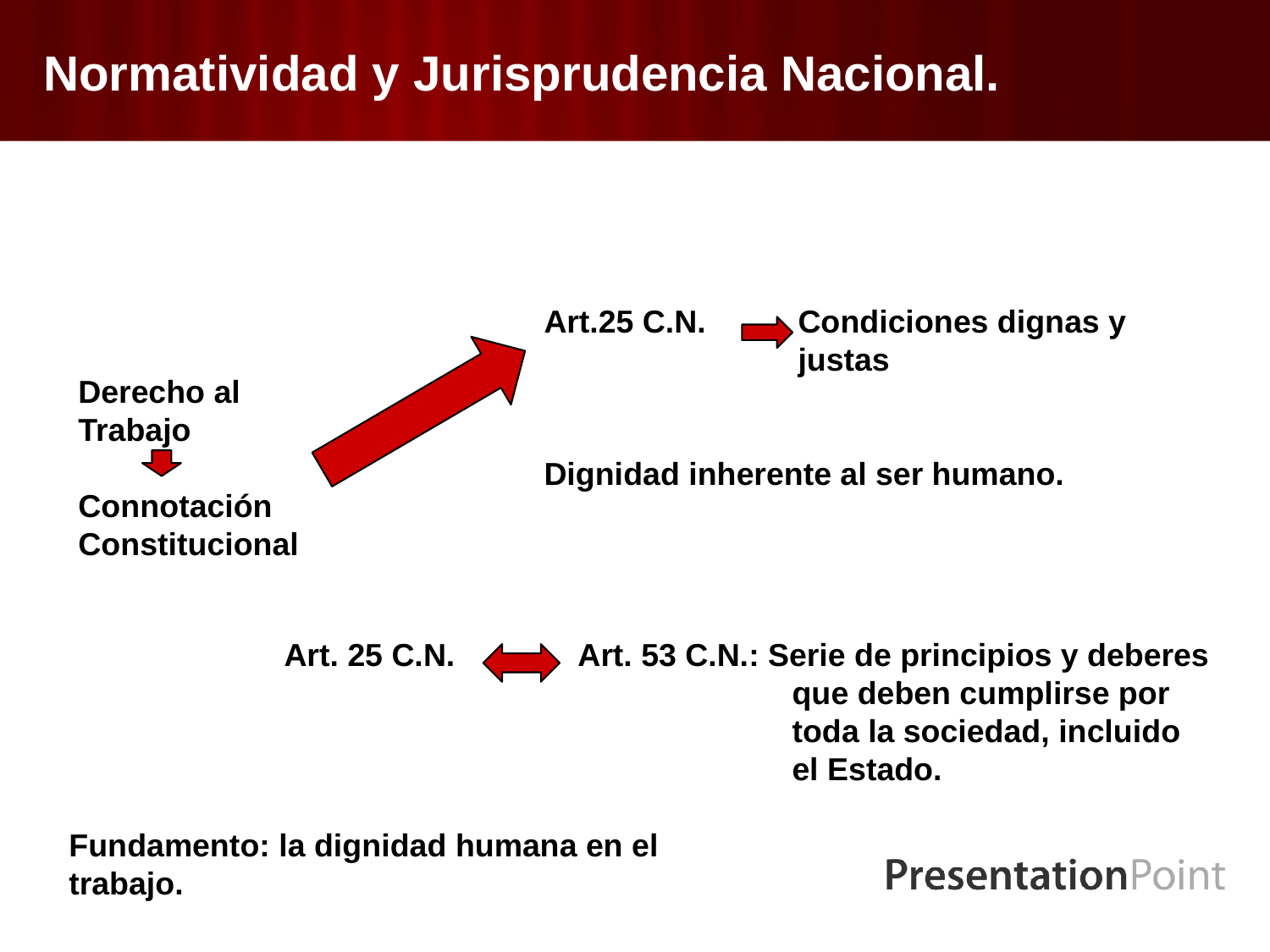

# Normatividad y Jurisprudencia Nacional.

Art.25 C.N.   	Condiciones dignas y 		justas

Dignidad inherente al ser humano.

Derecho al Trabajo

Connotación
Constitucional

Art. 25 C.N.              Art. 53 C.N.: Serie de principios y deberes 				que deben cumplirse por 				toda la sociedad, incluido 				el Estado.

Fundamento: la dignidad humana en el trabajo.